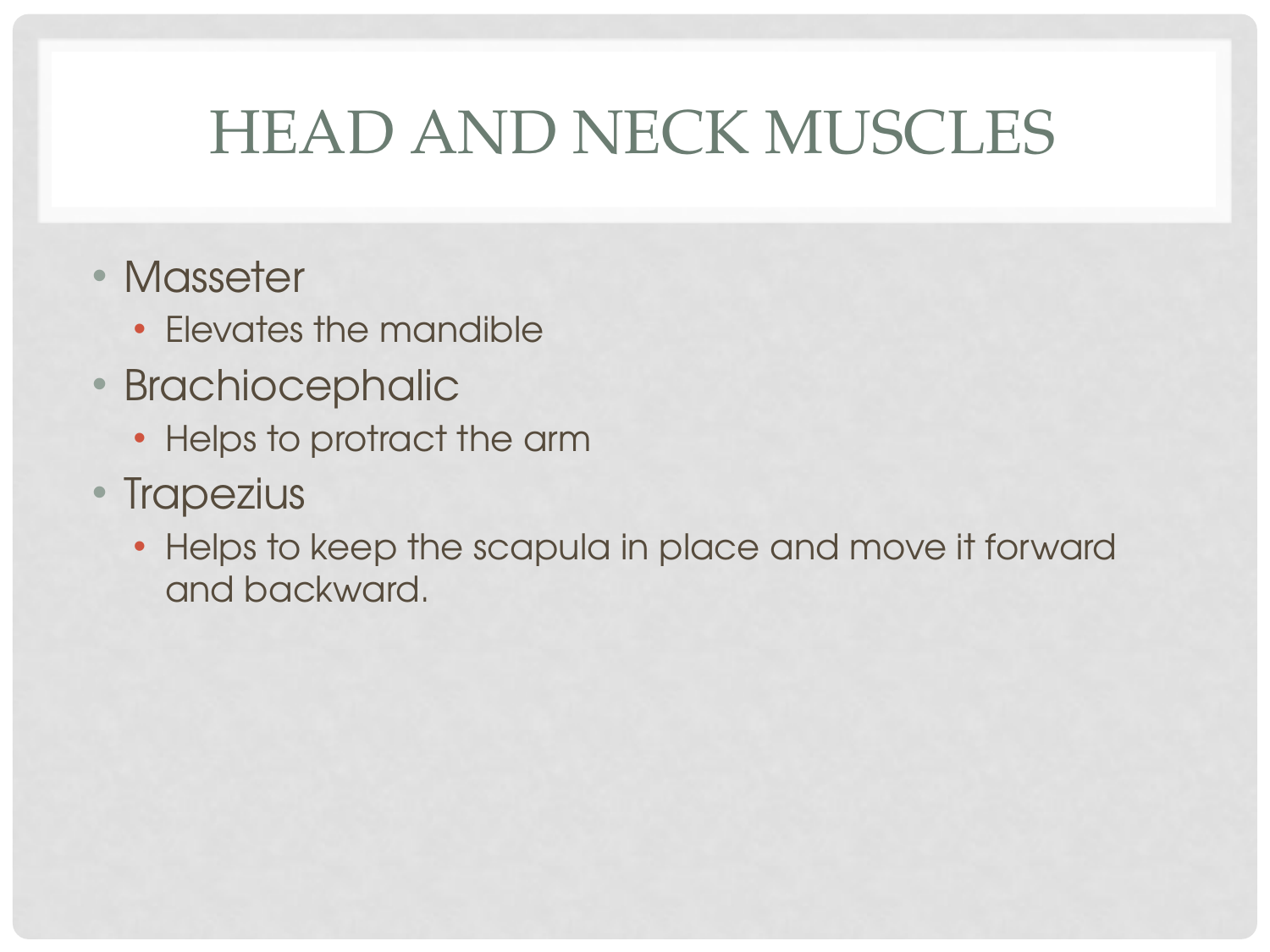

# Head and neck Muscles
Masseter
Elevates the mandible
Brachiocephalic
Helps to protract the arm
Trapezius
Helps to keep the scapula in place and move it forward and backward.